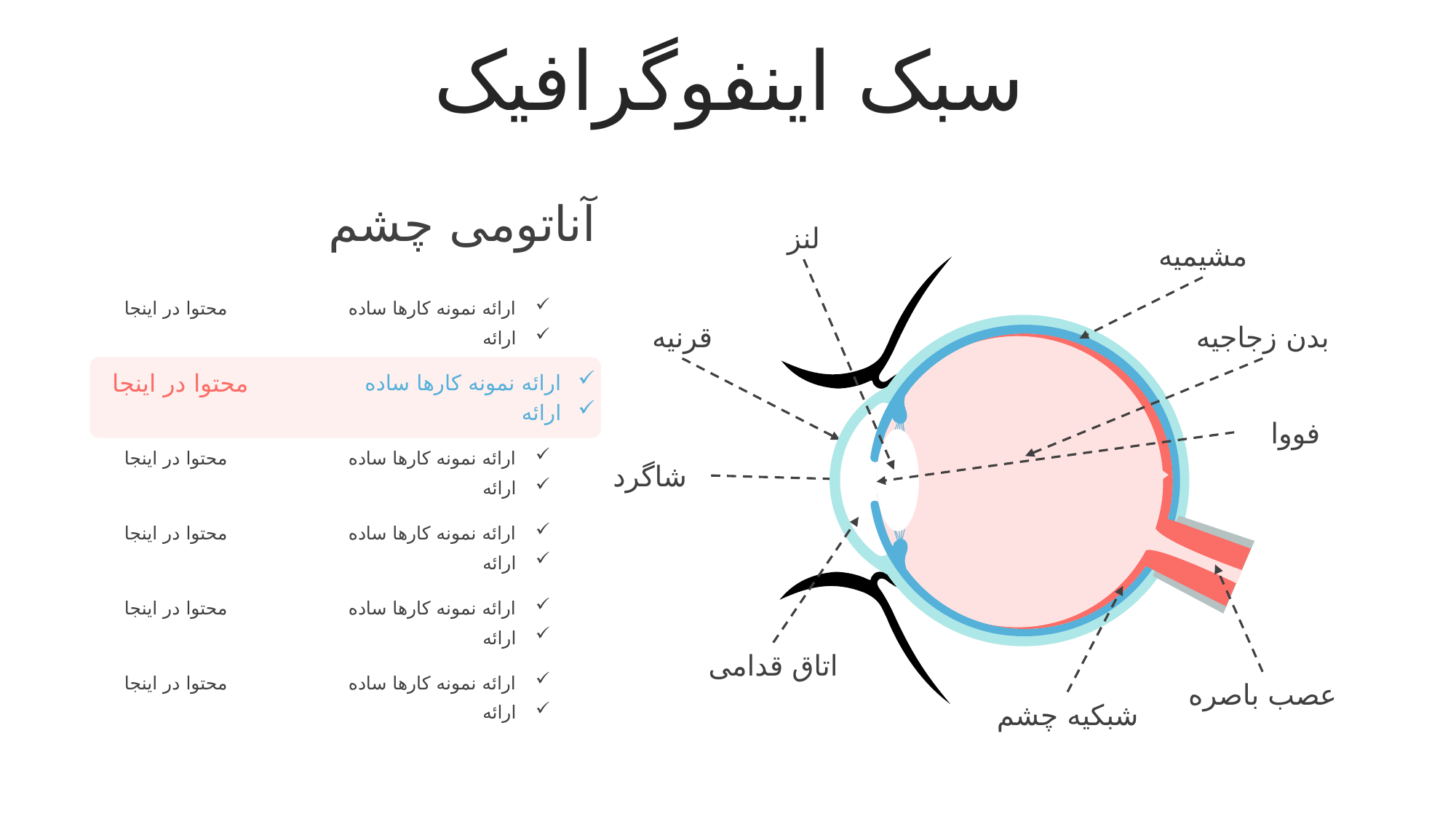

سبک اینفوگرافیک
آناتومی چشم
لنز
مشیمیه

محتوا در اینجا
ارائه نمونه کارها ساده
ارائه
قرنیه
بدن زجاجیه

محتوا در اینجا
ارائه نمونه کارها ساده
ارائه
فووا
محتوا در اینجا
ارائه نمونه کارها ساده
ارائه
شاگرد
محتوا در اینجا
ارائه نمونه کارها ساده
ارائه
محتوا در اینجا
ارائه نمونه کارها ساده
ارائه
اتاق قدامی
محتوا در اینجا
ارائه نمونه کارها ساده
ارائه
عصب باصره
شبکیه چشم